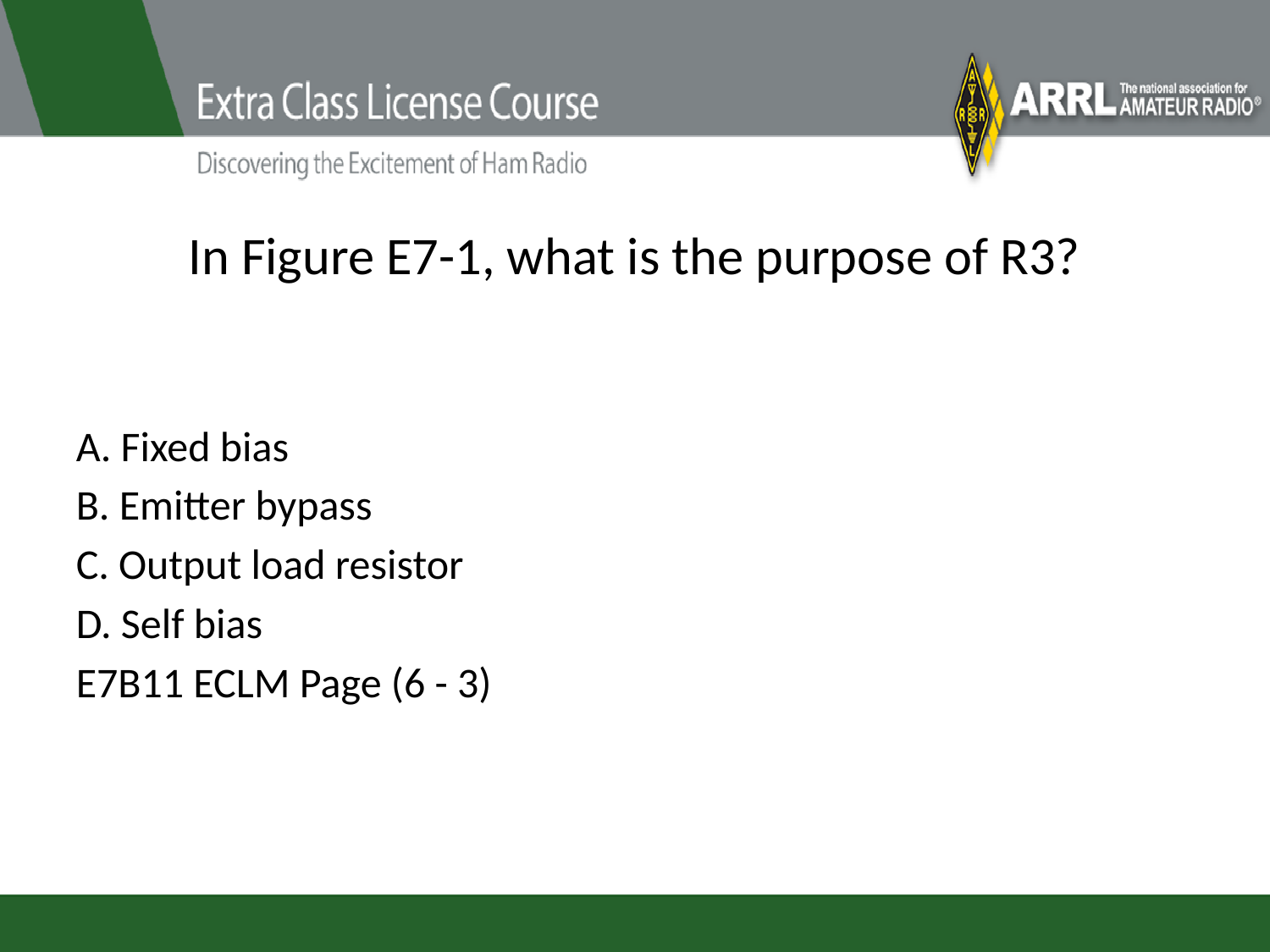

# In Figure E7-1, what is the purpose of R3?
A. Fixed bias
B. Emitter bypass
C. Output load resistor
D. Self bias
E7B11 ECLM Page (6 - 3)